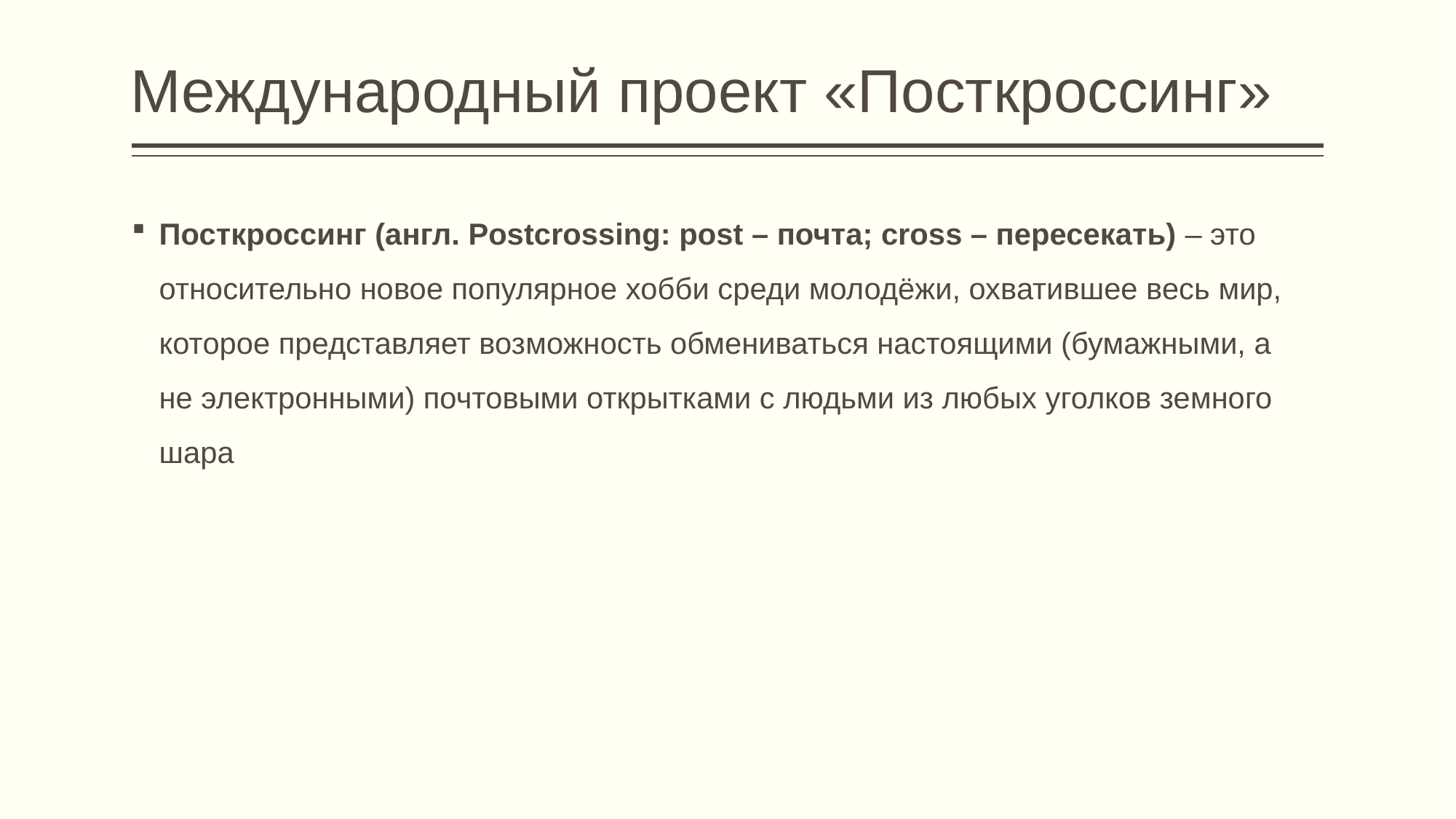

# Международный проект «Посткроссинг»
Посткроссинг (англ. Postcrossing: post – почта; cross – пересекать) – это относительно новое популярное хобби среди молодёжи, охватившее весь мир, которое представляет возможность обмениваться настоящими (бумажными, а не электронными) почтовыми открытками с людьми из любых уголков земного шара